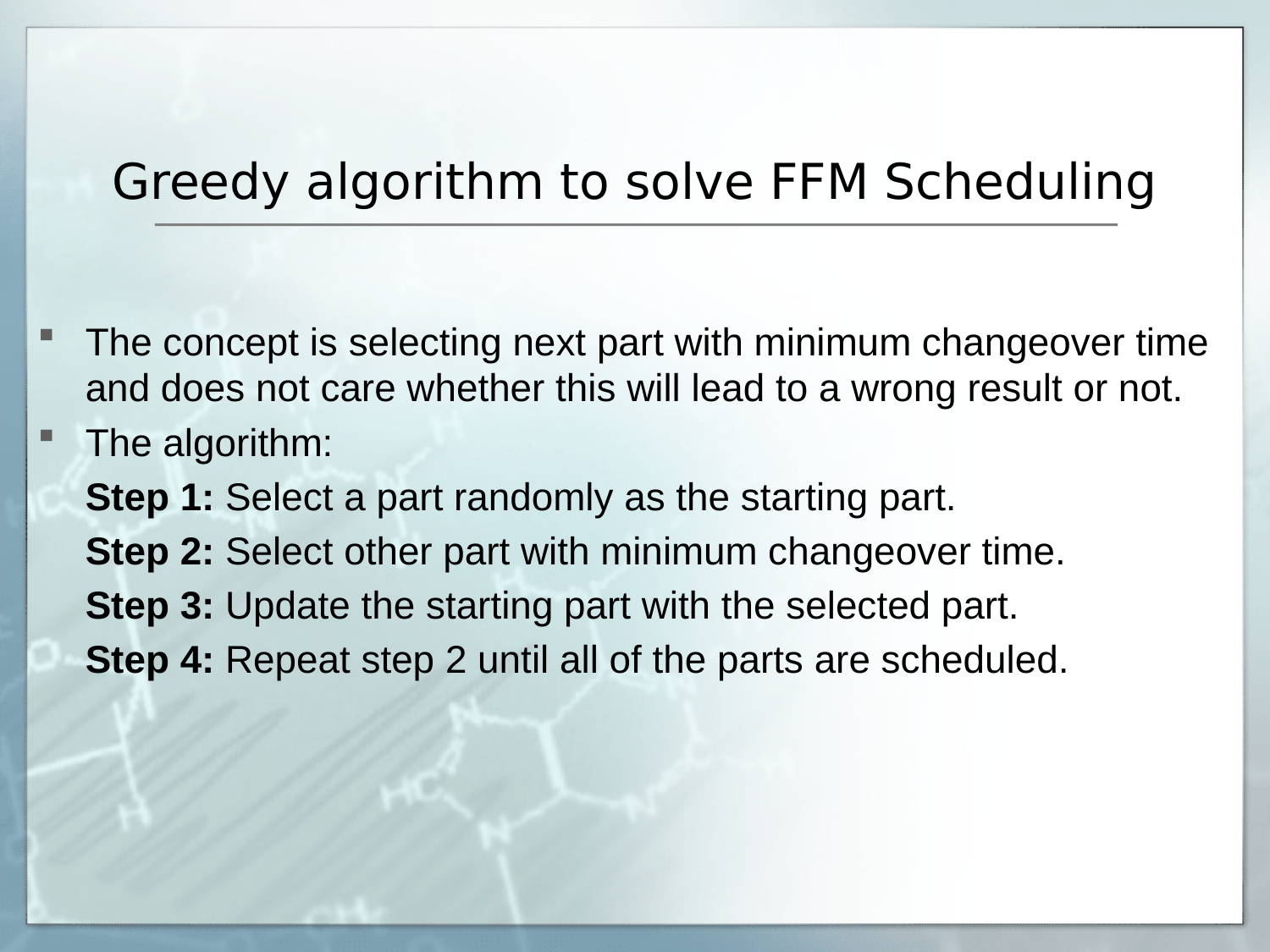

# Greedy algorithm to solve FFM Scheduling

The concept is selecting next part with minimum changeover time and does not care whether this will lead to a wrong result or not.
The algorithm:
	Step 1: Select a part randomly as the starting part.
	Step 2: Select other part with minimum changeover time.
	Step 3: Update the starting part with the selected part.
	Step 4: Repeat step 2 until all of the parts are scheduled.